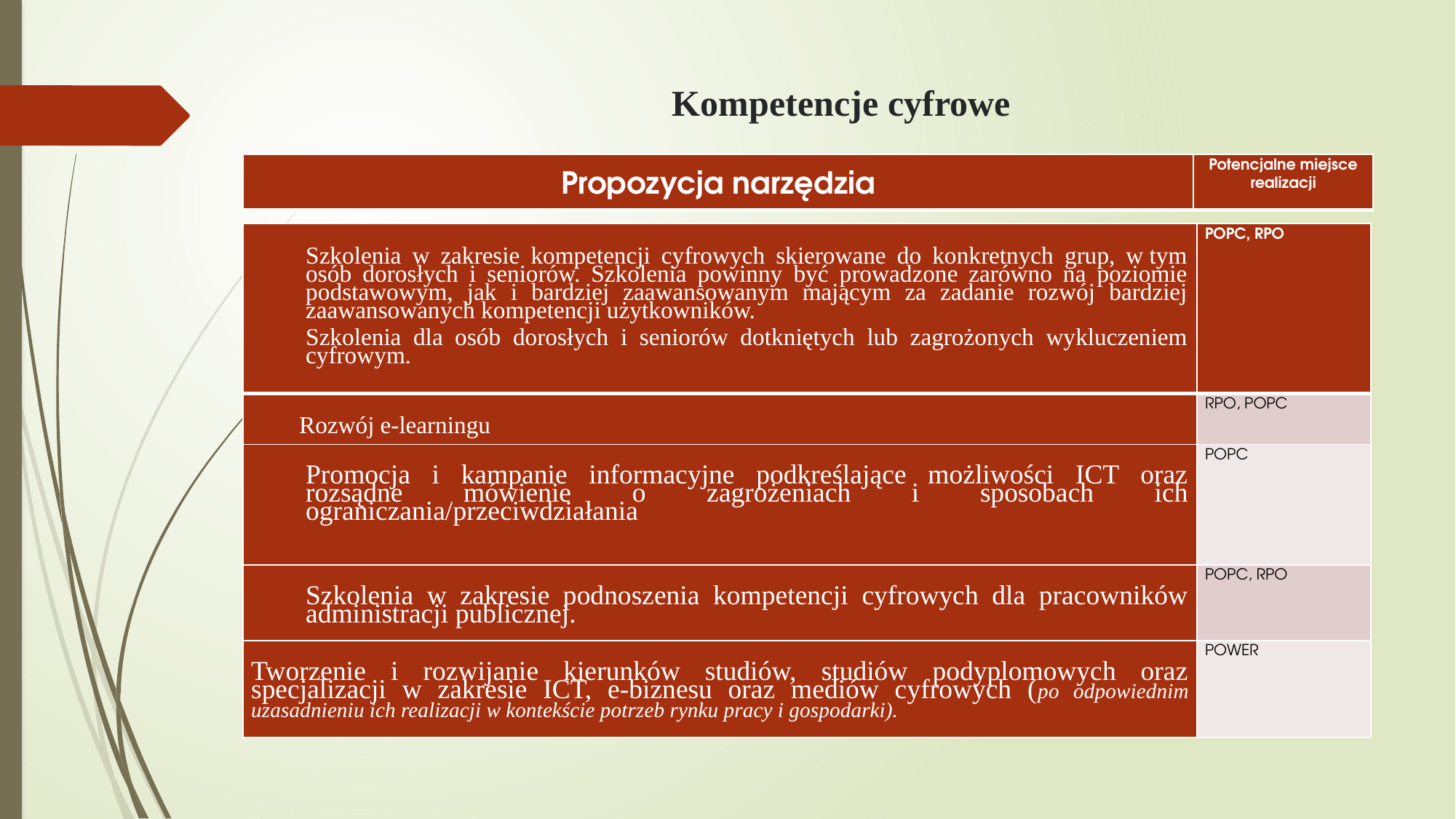

# Kompetencje cyfrowe
| Propozycja narzędzia | Potencjalne miejsce realizacji |
| --- | --- |
| Szkolenia w zakresie kompetencji cyfrowych skierowane do konkretnych grup, w tym osób dorosłych i seniorów. Szkolenia powinny być prowadzone zarówno na poziomie podstawowym, jak i bardziej zaawansowanym mającym za zadanie rozwój bardziej zaawansowanych kompetencji użytkowników. Szkolenia dla osób dorosłych i seniorów dotkniętych lub zagrożonych wykluczeniem cyfrowym. | POPC, RPO |
| --- | --- |
| Rozwój e-learningu | RPO, POPC |
| Promocja i kampanie informacyjne podkreślające możliwości ICT oraz rozsądne mówienie o zagrożeniach i sposobach ich ograniczania/przeciwdziałania | POPC |
| Szkolenia w zakresie podnoszenia kompetencji cyfrowych dla pracowników administracji publicznej. | POPC, RPO |
| Tworzenie i rozwijanie kierunków studiów, studiów podyplomowych oraz specjalizacji w zakresie ICT, e-biznesu oraz mediów cyfrowych (po odpowiednim uzasadnieniu ich realizacji w kontekście potrzeb rynku pracy i gospodarki). | POWER |